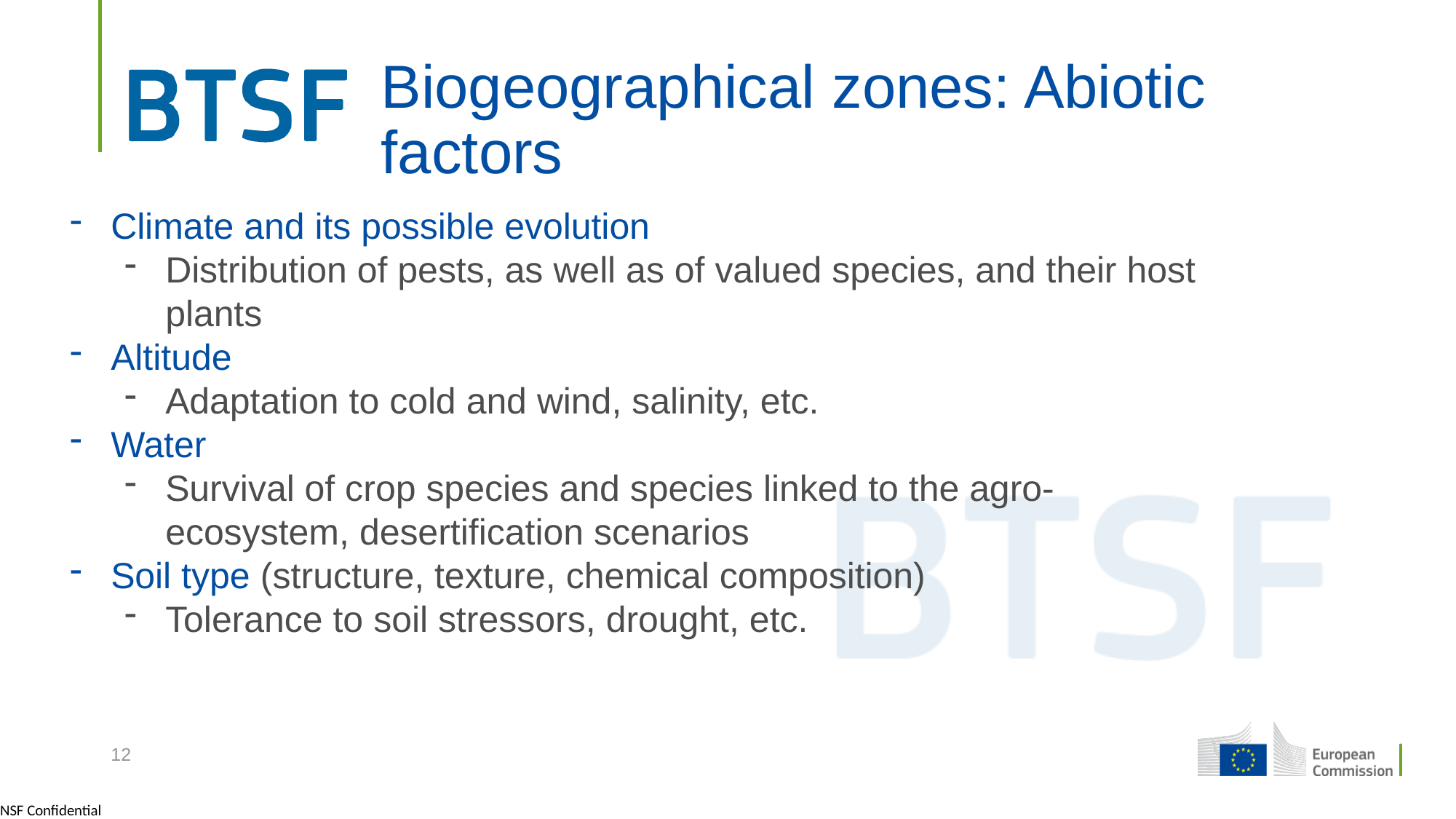

# Biogeographical zones: Abiotic factors
Climate and its possible evolution
Distribution of pests, as well as of valued species, and their host plants
Altitude
Adaptation to cold and wind, salinity, etc.
Water
Survival of crop species and species linked to the agro-ecosystem, desertification scenarios
Soil type (structure, texture, chemical composition)
Tolerance to soil stressors, drought, etc.
12